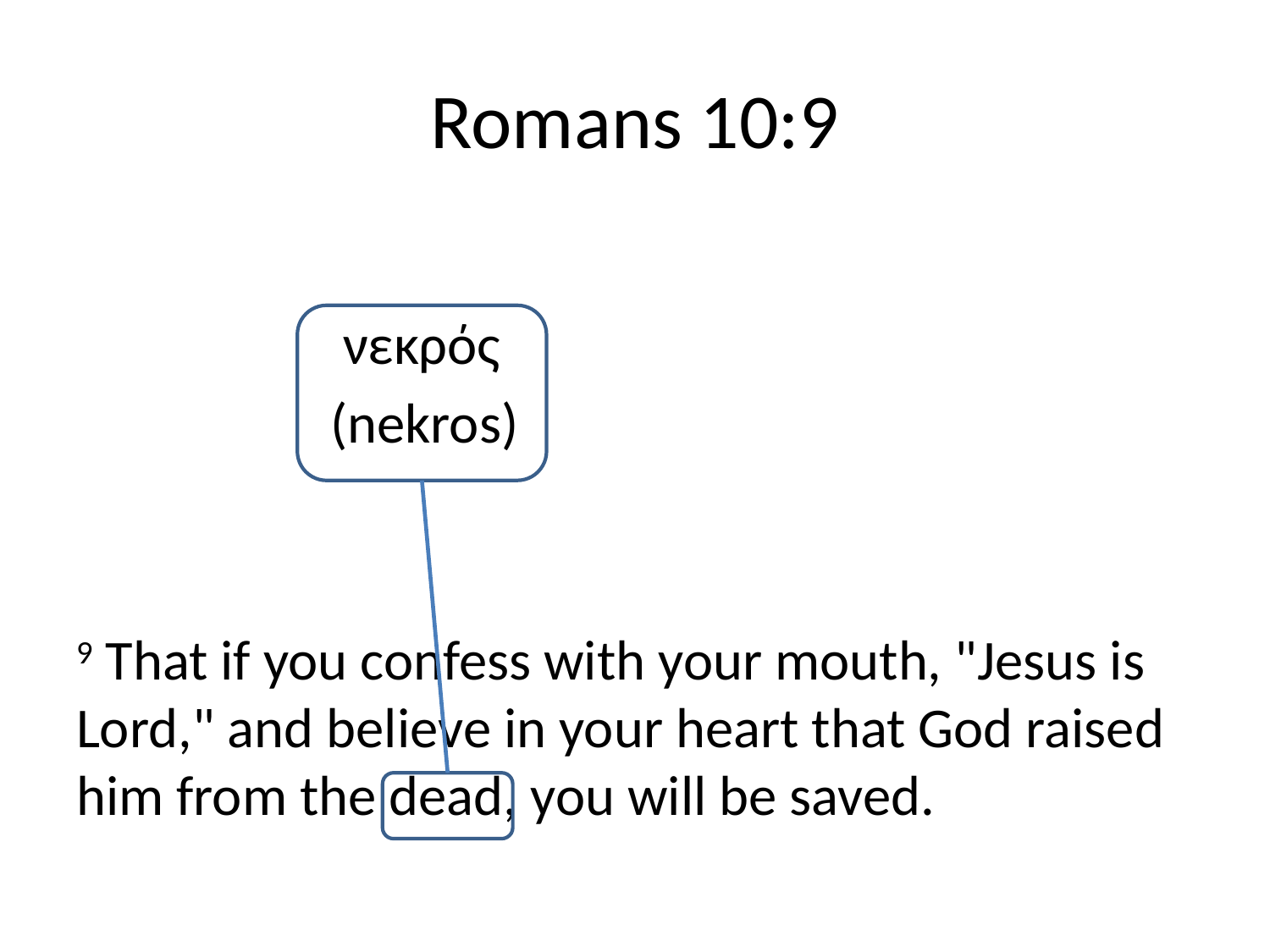

# Romans 10:9

		 νεκρός
		(nekros)

9 That if you confess with your mouth, "Jesus is Lord," and believe in your heart that God raised him from the dead, you will be saved.